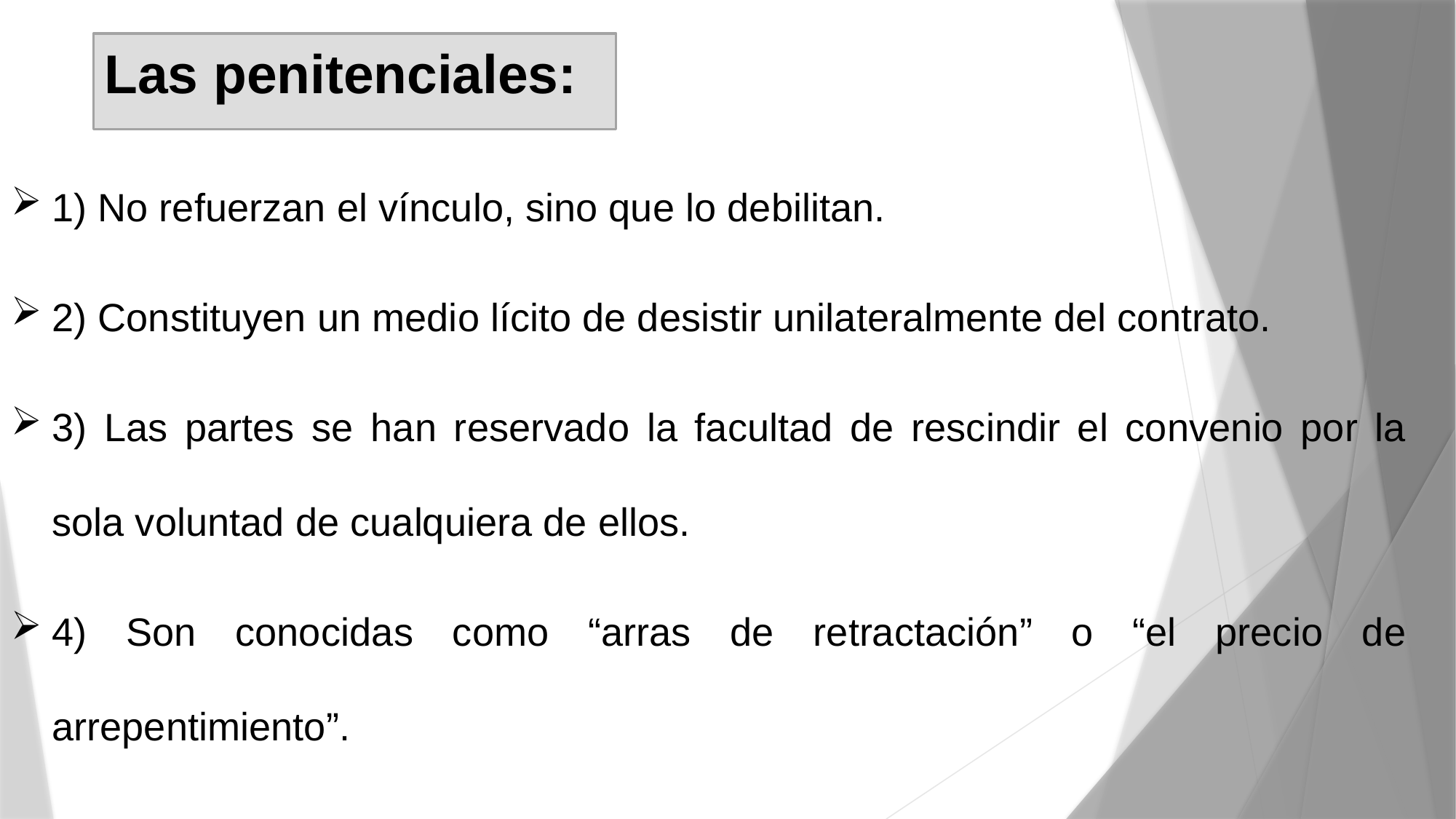

# Las penitenciales:
1) No refuerzan el vínculo, sino que lo debilitan.
2) Constituyen un medio lícito de desistir unilateralmente del contrato.
3) Las partes se han reservado la facultad de rescindir el convenio por la sola voluntad de cualquiera de ellos.
4) Son conocidas como “arras de retractación” o “el precio de arrepentimiento”.